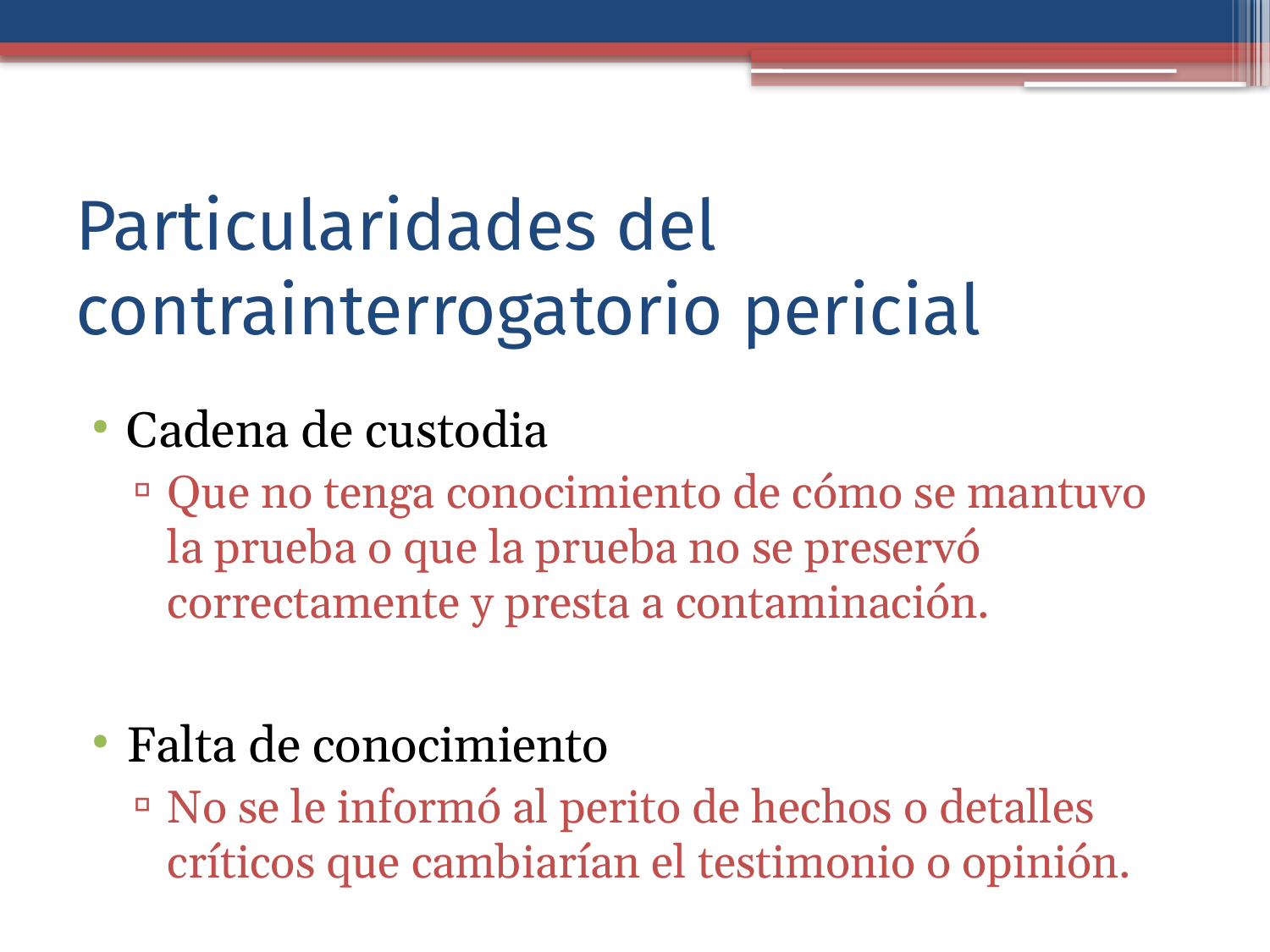

# Particularidades del contrainterrogatorio pericial
Cadena de custodia
Que no tenga conocimiento de cómo se mantuvo la prueba o que la prueba no se preservó correctamente y presta a contaminación.

Falta de conocimiento
No se le informó al perito de hechos o detalles críticos que cambiarían el testimonio o opinión.